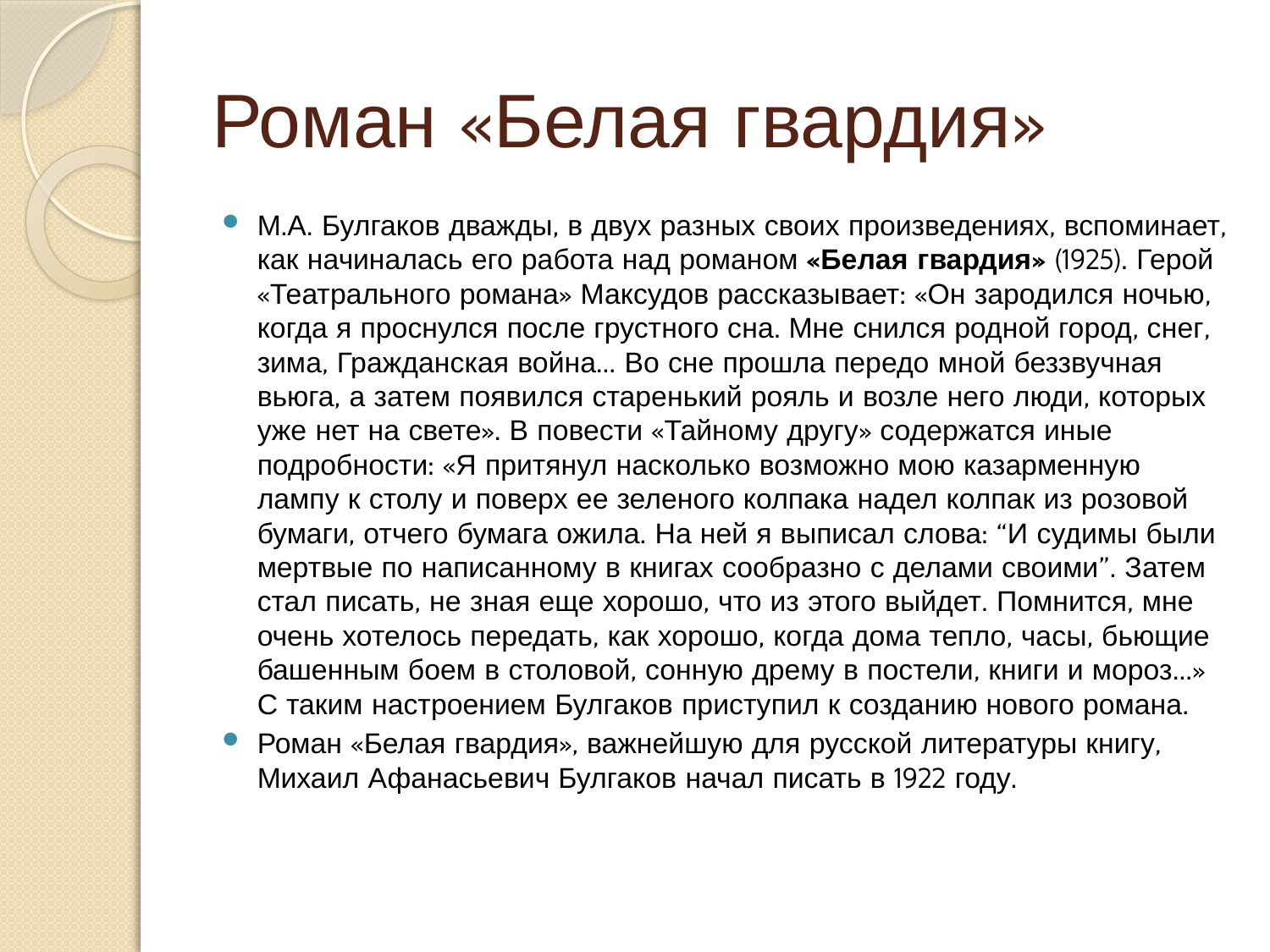

# Роман «Белая гвардия»
М.А. Булгаков дважды, в двух разных своих произведениях, вспоминает, как начиналась его работа над романом «Белая гвардия» (1925). Герой «Театрального романа» Максудов рассказывает: «Он зародился ночью, когда я проснулся после грустного сна. Мне снился родной город, снег, зима, Гражданская война... Во сне прошла передо мной беззвучная вьюга, а затем появился старенький рояль и возле него люди, которых уже нет на свете». В повести «Тайному другу» содержатся иные подробности: «Я притянул насколько возможно мою казарменную лампу к столу и поверх ее зеленого колпака надел колпак из розовой бумаги, отчего бумага ожила. На ней я выписал слова: “И судимы были мертвые по написанному в книгах сообразно с делами своими”. Затем стал писать, не зная еще хорошо, что из этого выйдет. Помнится, мне очень хотелось передать, как хорошо, когда дома тепло, часы, бьющие башенным боем в столовой, сонную дрему в постели, книги и мороз...» С таким настроением Булгаков приступил к созданию нового романа.
Роман «Белая гвардия», важнейшую для русской литературы книгу, Михаил Афанасьевич Булгаков начал писать в 1922 году.